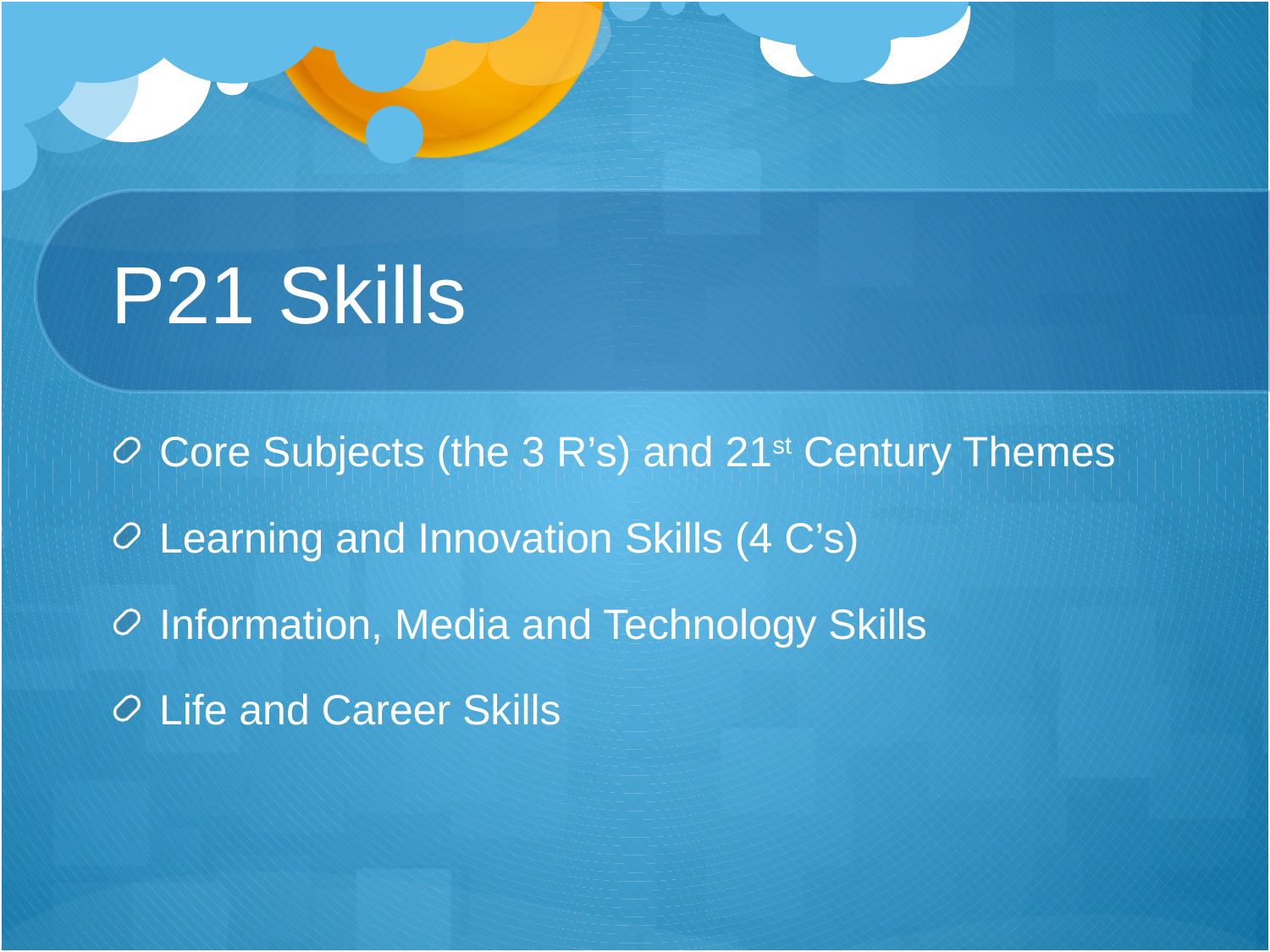

# P21 Skills
Core Subjects (the 3 R’s) and 21st Century Themes
Learning and Innovation Skills (4 C’s)
Information, Media and Technology Skills
Life and Career Skills